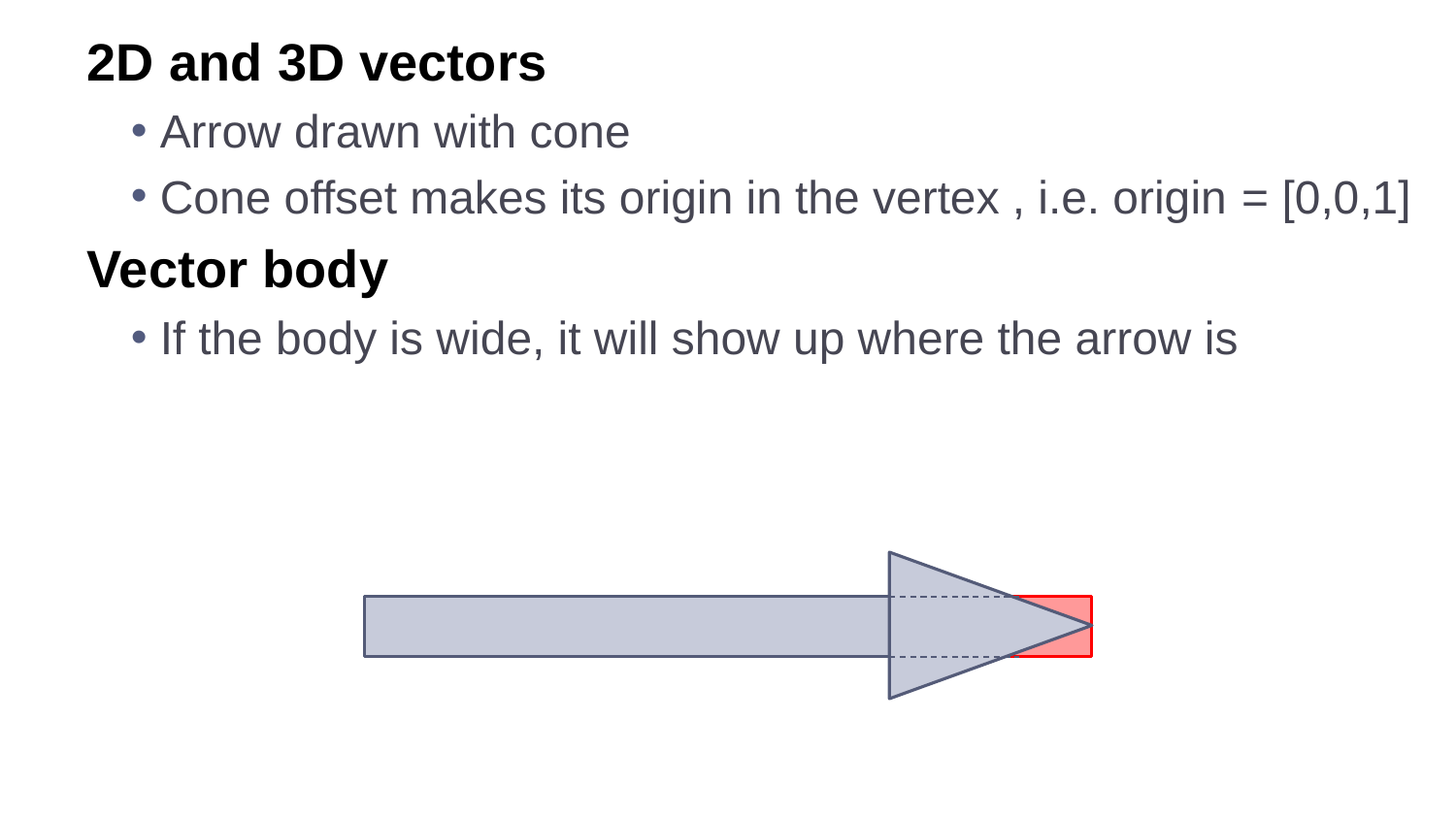

2D and 3D vectors
Arrow drawn with cone
Cone offset makes its origin in the vertex , i.e. origin = [0,0,1]
Vector body
If the body is wide, it will show up where the arrow is